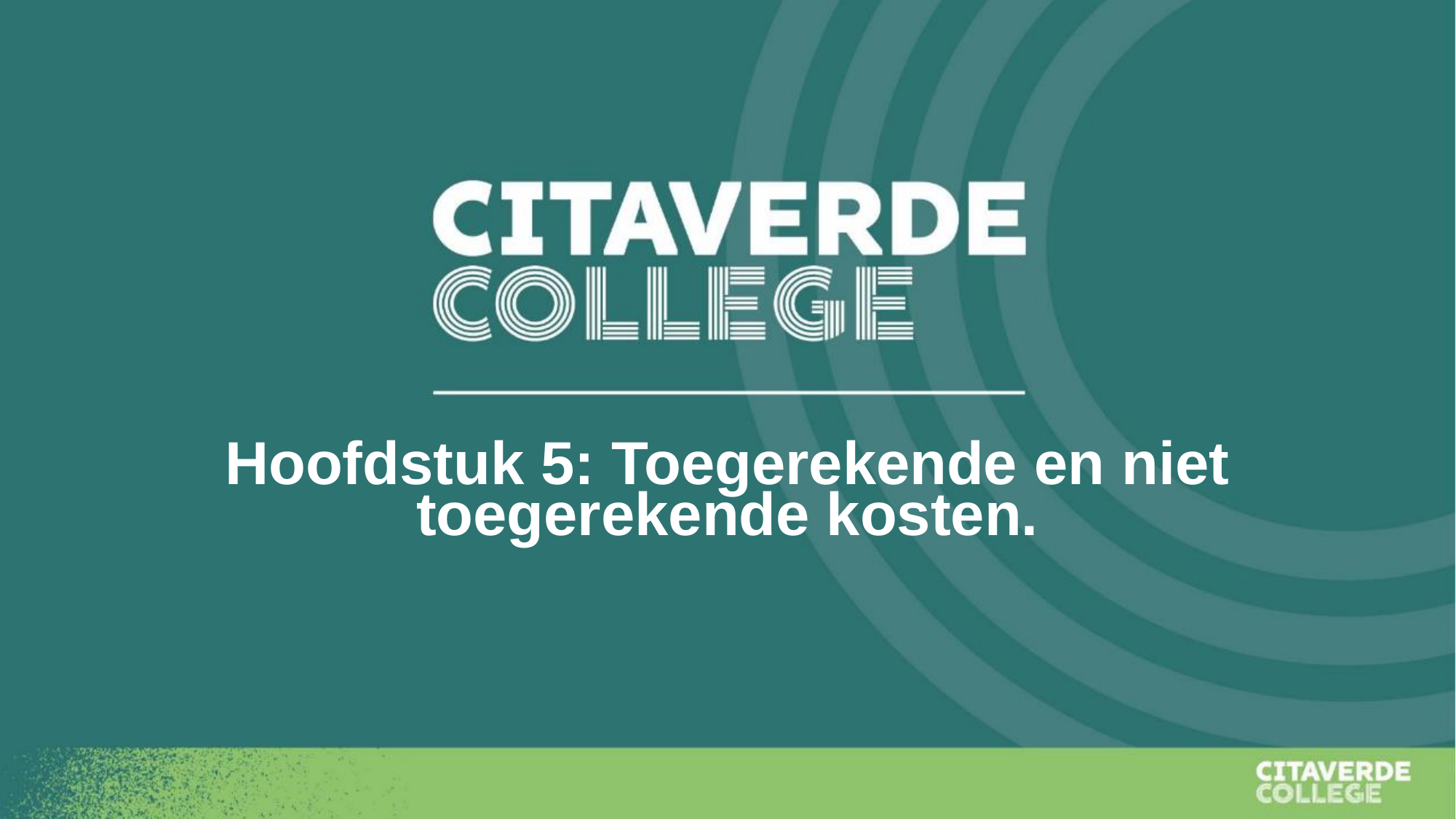

Hoofdstuk 5: Toegerekende en niet toegerekende kosten.